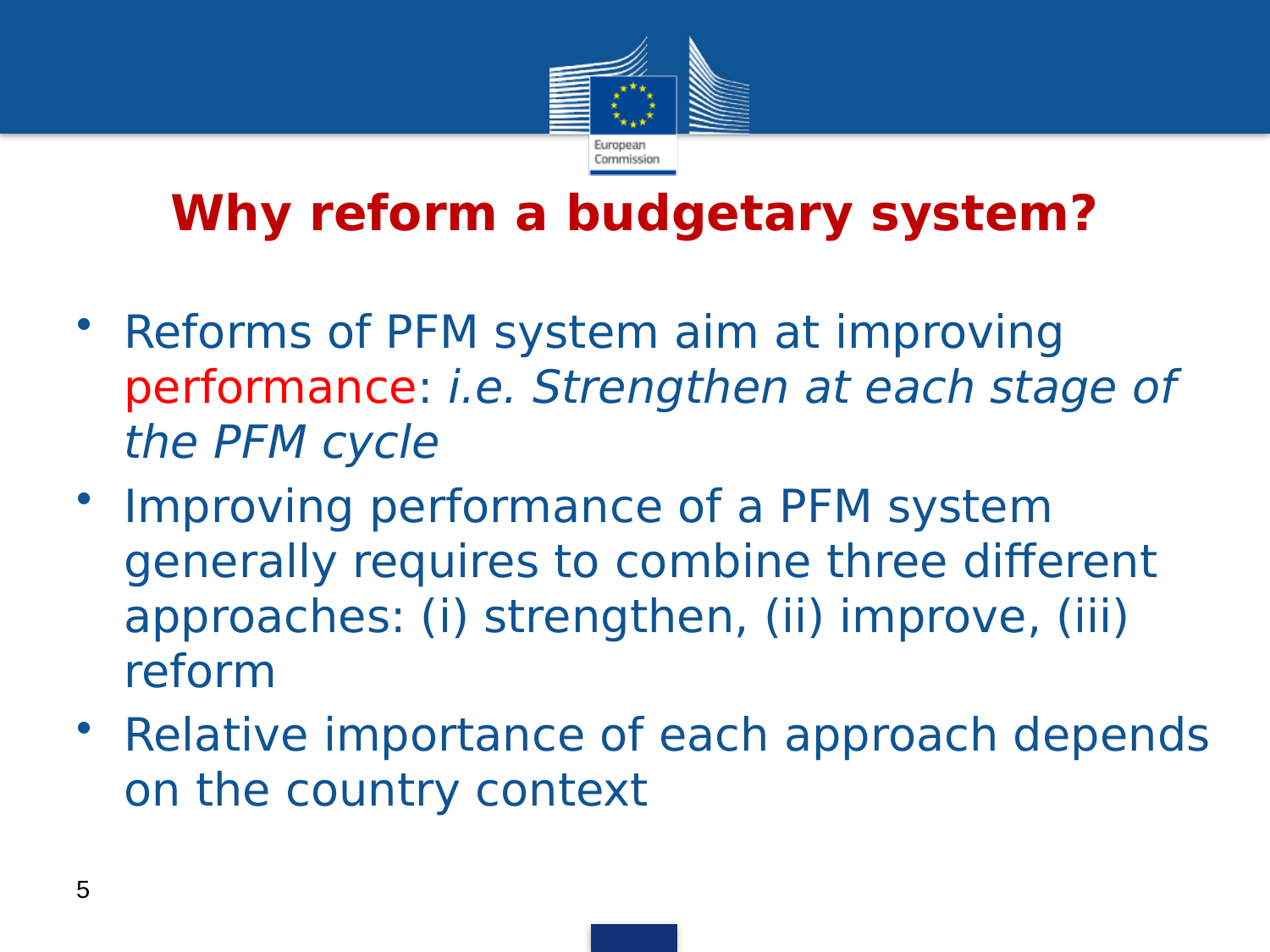

# Why reform a budgetary system?
Reforms of PFM system aim at improving performance: i.e. Strengthen at each stage of the PFM cycle
Improving performance of a PFM system generally requires to combine three different approaches: (i) strengthen, (ii) improve, (iii) reform
Relative importance of each approach depends on the country context
5